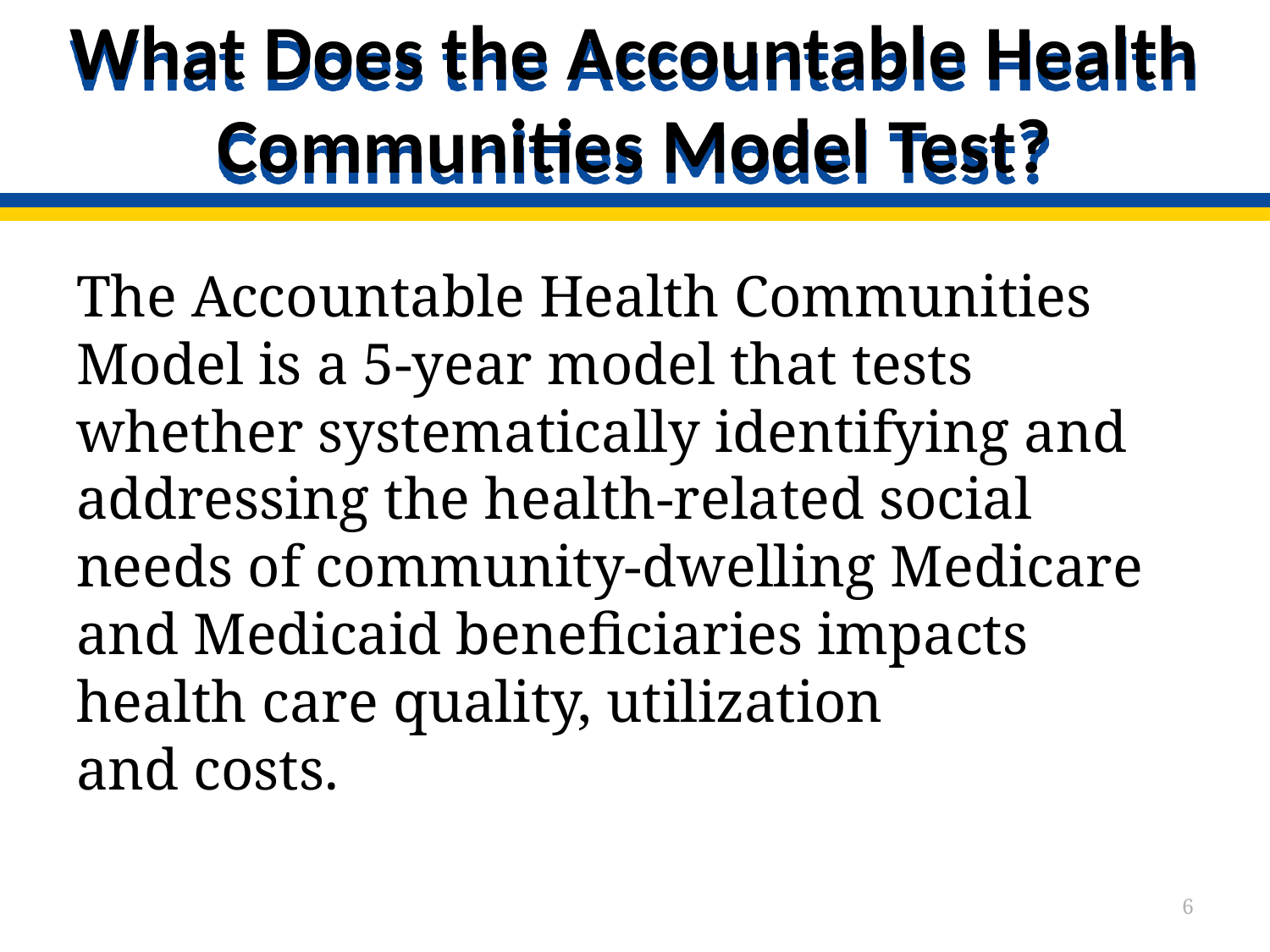

# What Does the Accountable Health Communities Model Test?
The Accountable Health Communities Model is a 5-year model that tests whether systematically identifying and addressing the health-related social needs of community-dwelling Medicare and Medicaid beneficiaries impacts health care quality, utilization
and costs.
6